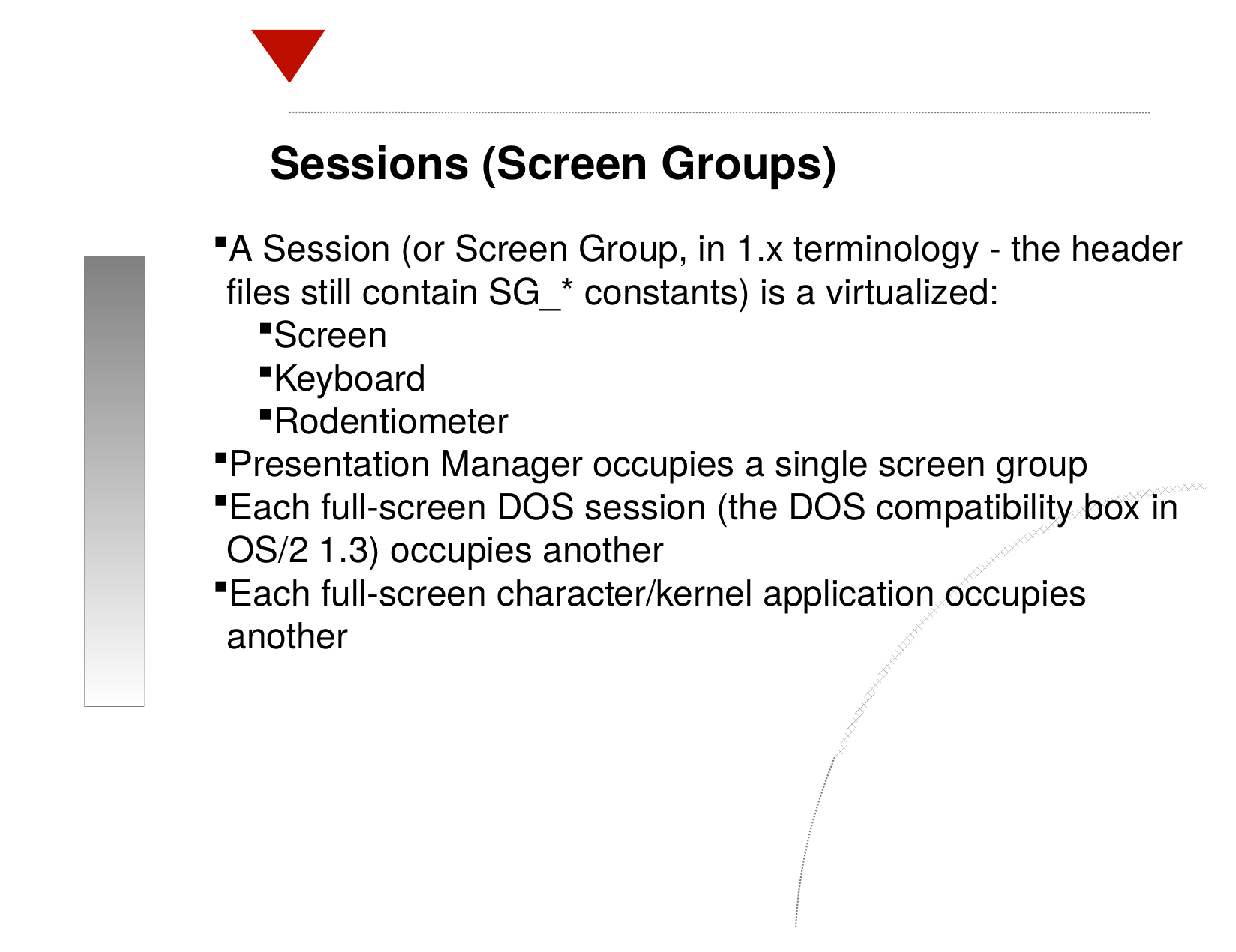

Sessions (Screen Groups)
A Session (or Screen Group, in 1.x terminology - the header files still contain SG_* constants) is a virtualized:
Screen
Keyboard
Rodentiometer
Presentation Manager occupies a single screen group
Each full-screen DOS session (the DOS compatibility box in OS/2 1.3) occupies another
Each full-screen character/kernel application occupies another